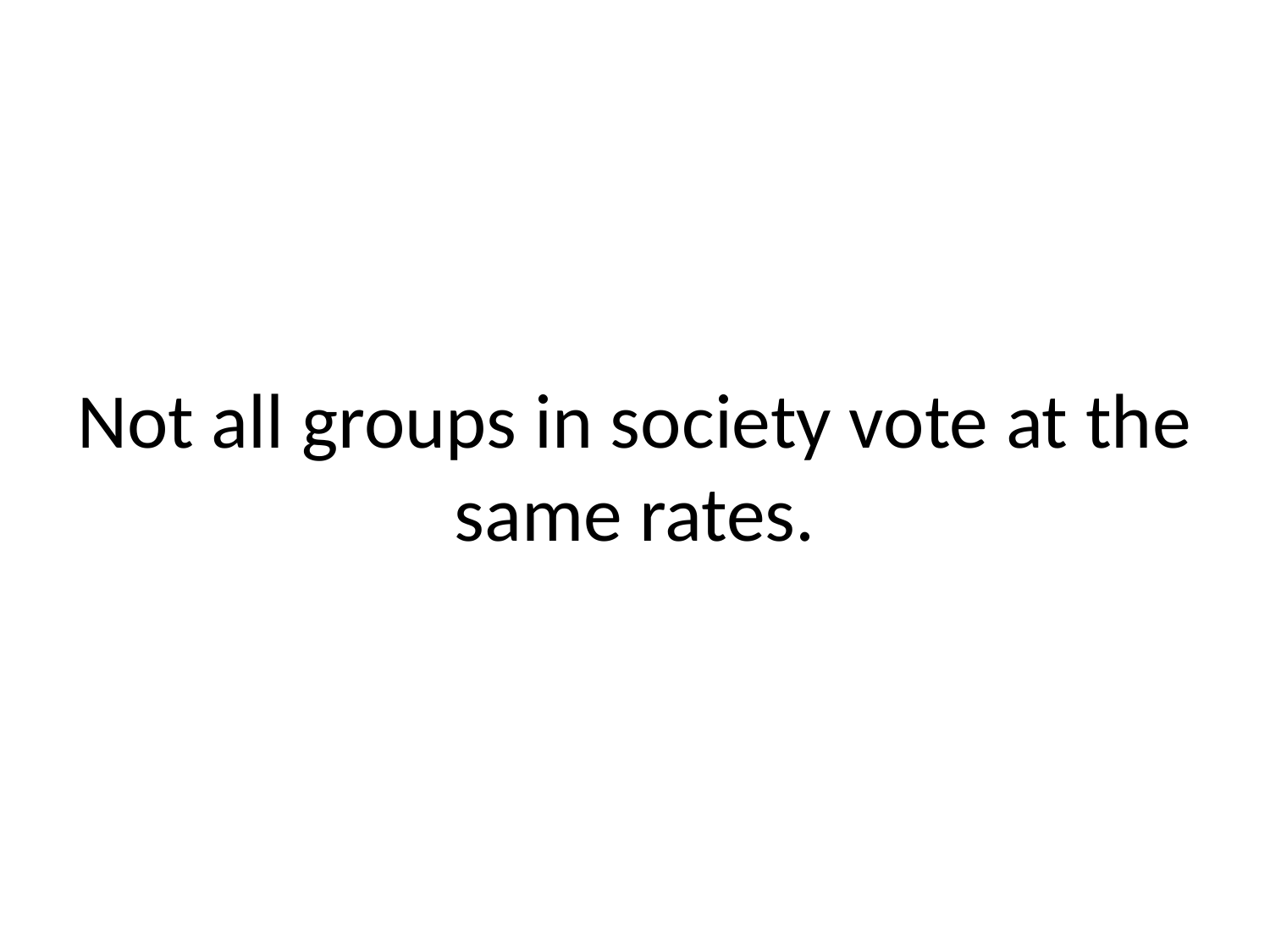

# Not all groups in society vote at the same rates.